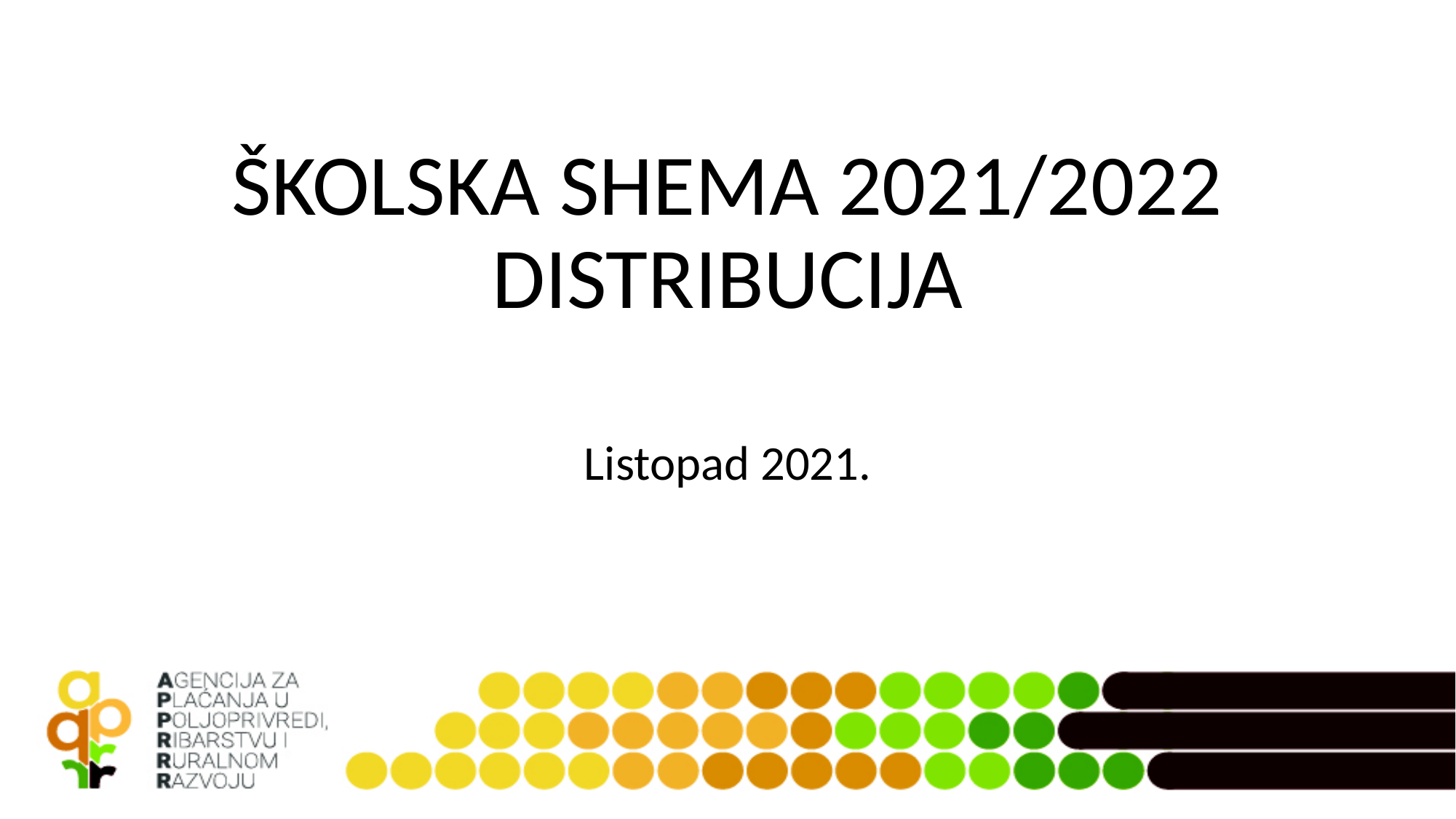

# ŠKOLSKA SHEMA 2021/2022 DISTRIBUCIJA

Listopad 2021.